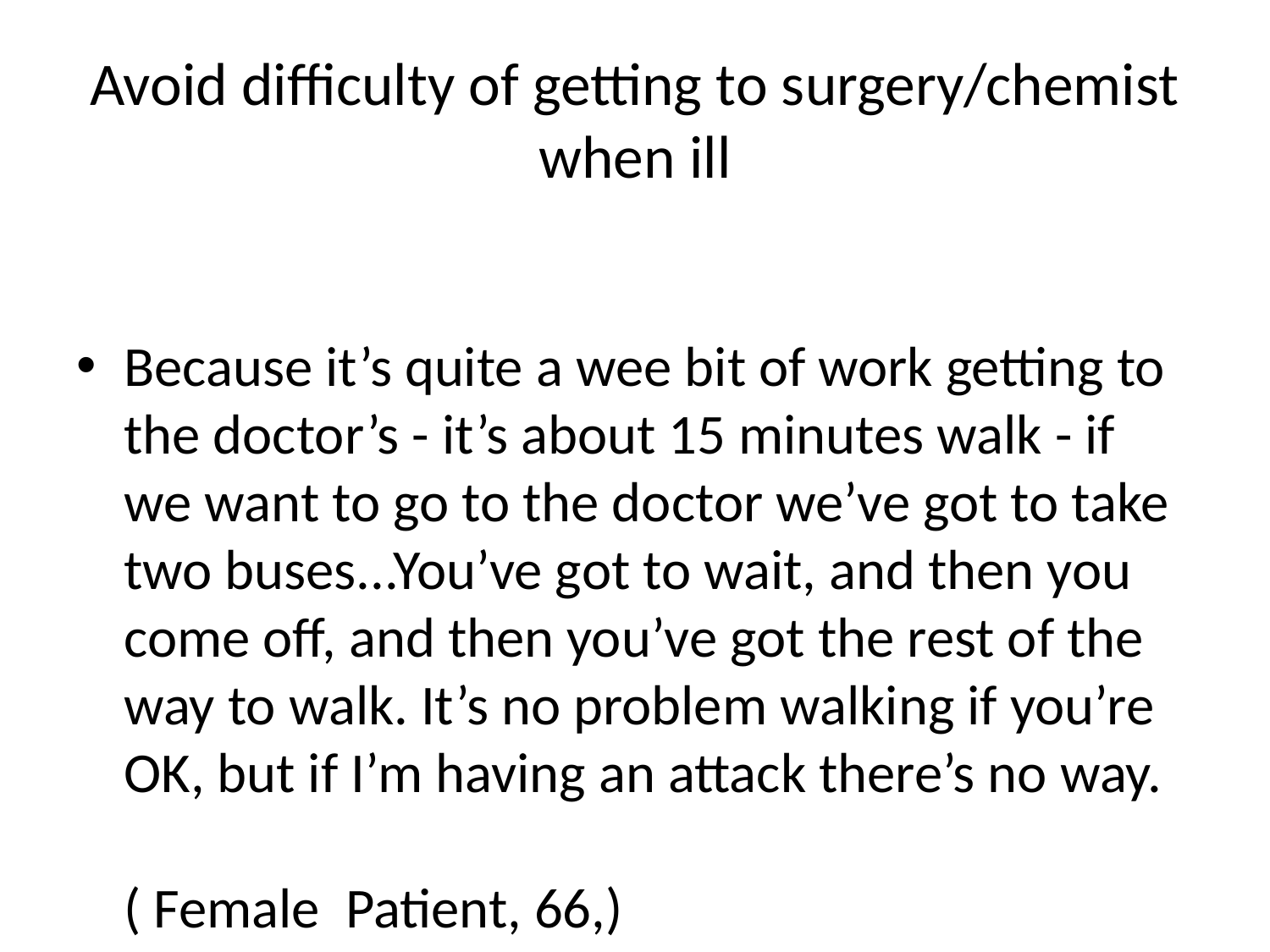

# Avoid difficulty of getting to surgery/chemist when ill
Because it’s quite a wee bit of work getting to the doctor’s - it’s about 15 minutes walk - if we want to go to the doctor we’ve got to take two buses...You’ve got to wait, and then you come off, and then you’ve got the rest of the way to walk. It’s no problem walking if you’re OK, but if I’m having an attack there’s no way.				                              ( Female  Patient, 66,)